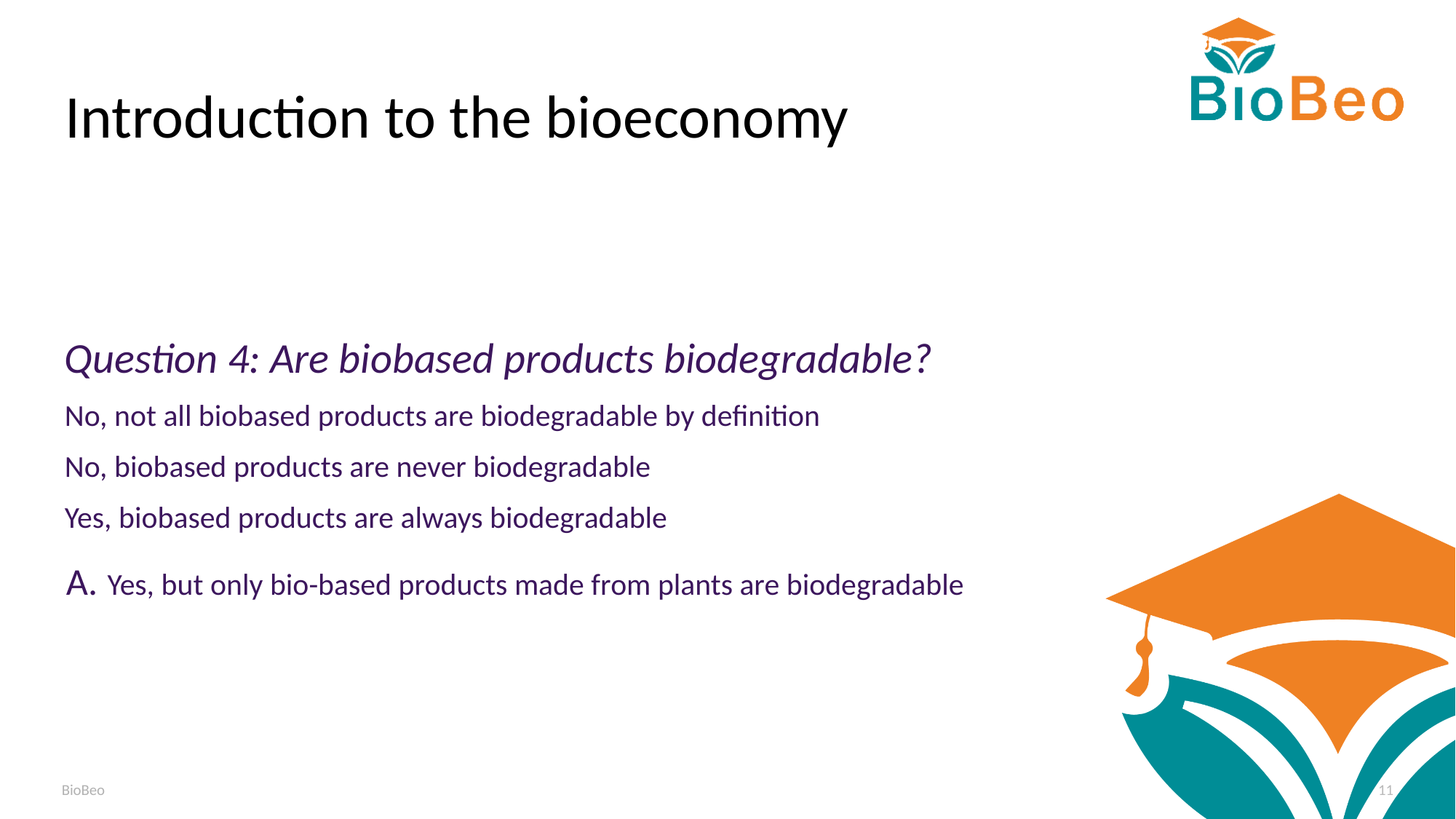

# Introduction to the bioeconomy
Question 4: Are biobased products biodegradable?
No, not all biobased products are biodegradable by definition
No, biobased products are never biodegradable
Yes, biobased products are always biodegradable
Yes, but only bio-based products made from plants are biodegradable
BioBeo
11